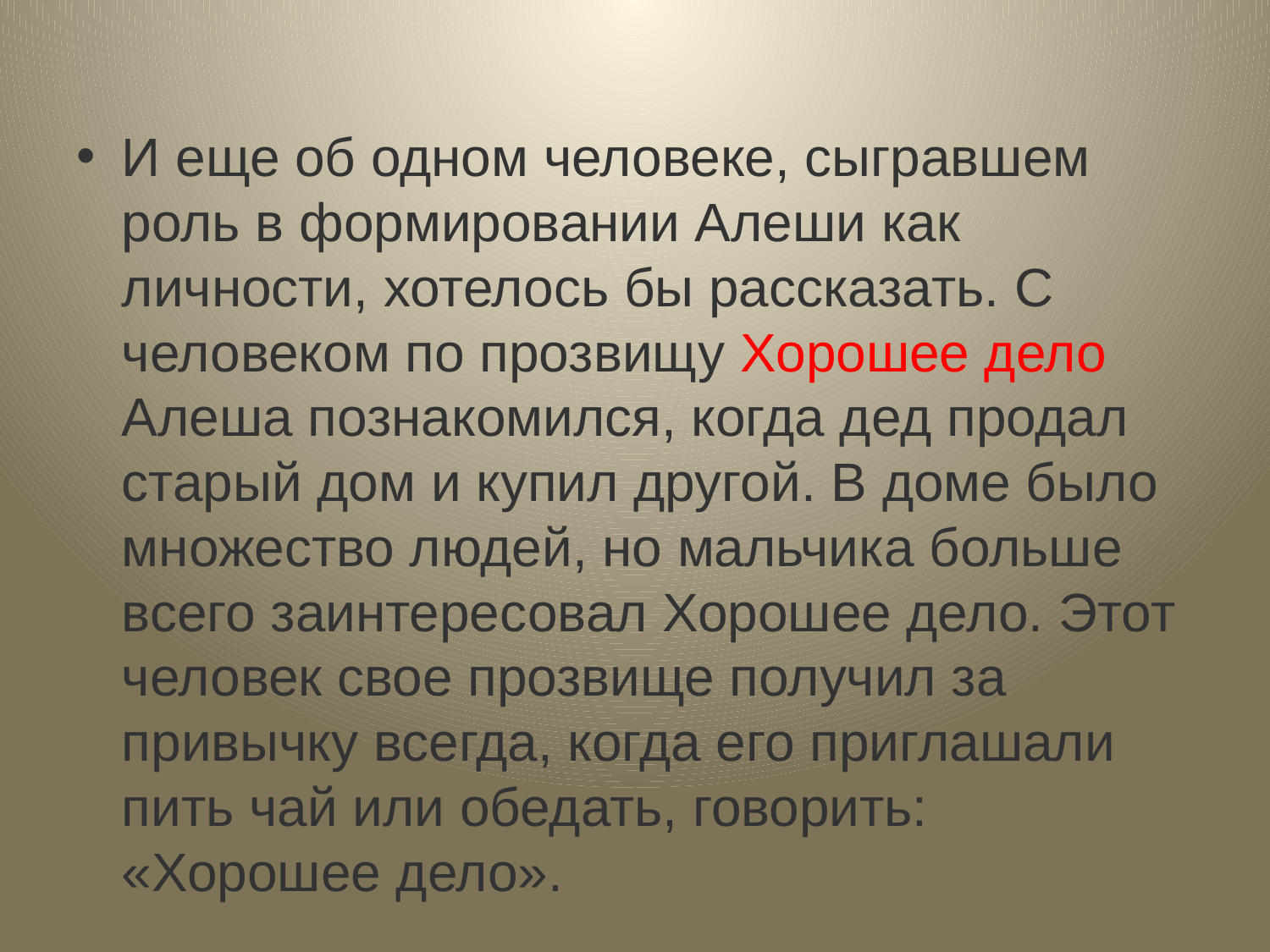

#
И еще об одном человеке, сыгравшем роль в формировании Алеши как личности, хотелось бы рассказать. С человеком по прозвищу Хорошее дело Алеша познакомился, когда дед продал старый дом и купил другой. В доме было множество людей, но мальчика больше всего заинтересовал Хорошее дело. Этот человек свое прозвище получил за привычку всегда, когда его приглашали пить чай или обедать, говорить: «Хорошее дело».